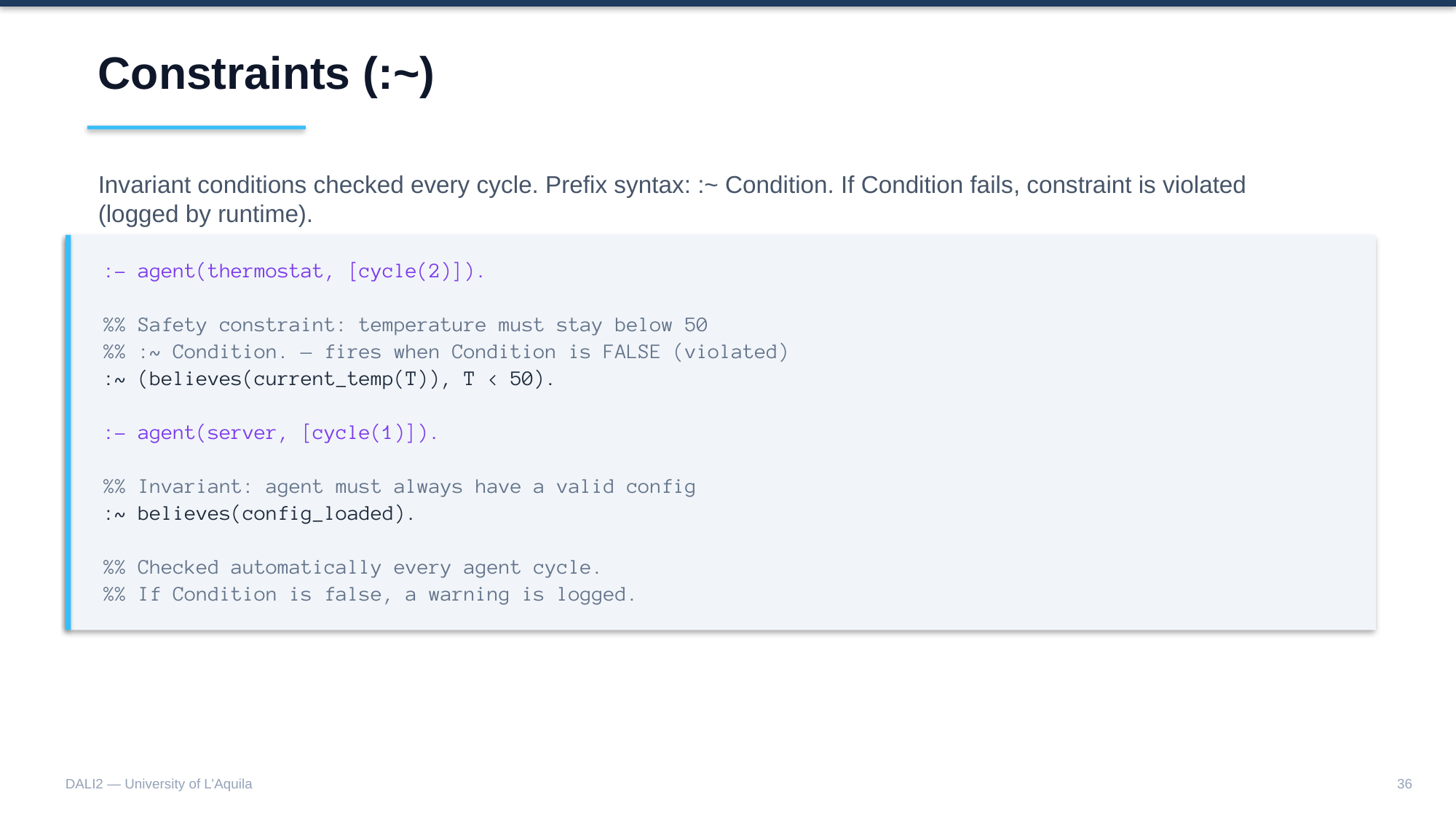

Constraints (:~)

Invariant conditions checked every cycle. Prefix syntax: :~ Condition. If Condition fails, constraint is violated (logged by runtime).

:- agent(thermostat, [cycle(2)]).

%% Safety constraint: temperature must stay below 50
%% :~ Condition. — fires when Condition is FALSE (violated)
:~ (believes(current_temp(T)), T < 50).

:- agent(server, [cycle(1)]).

%% Invariant: agent must always have a valid config
:~ believes(config_loaded).

%% Checked automatically every agent cycle.
%% If Condition is false, a warning is logged.
DALI2 — University of L’Aquila
36